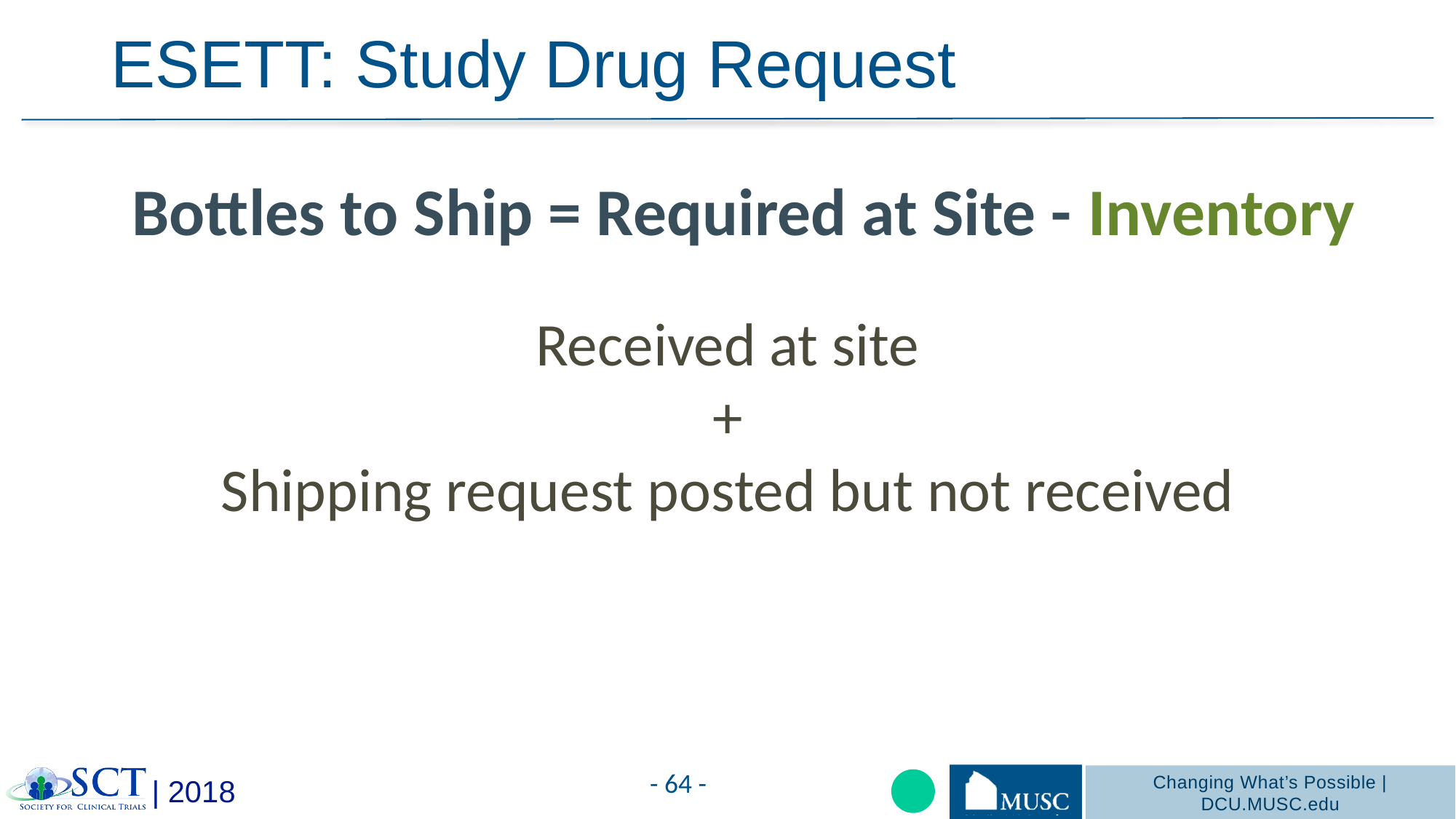

# ESETT: Study Drug Request
Bottles to Ship = Required at Site - Inventory
Received at site
+
Shipping request posted but not received
- 64 -